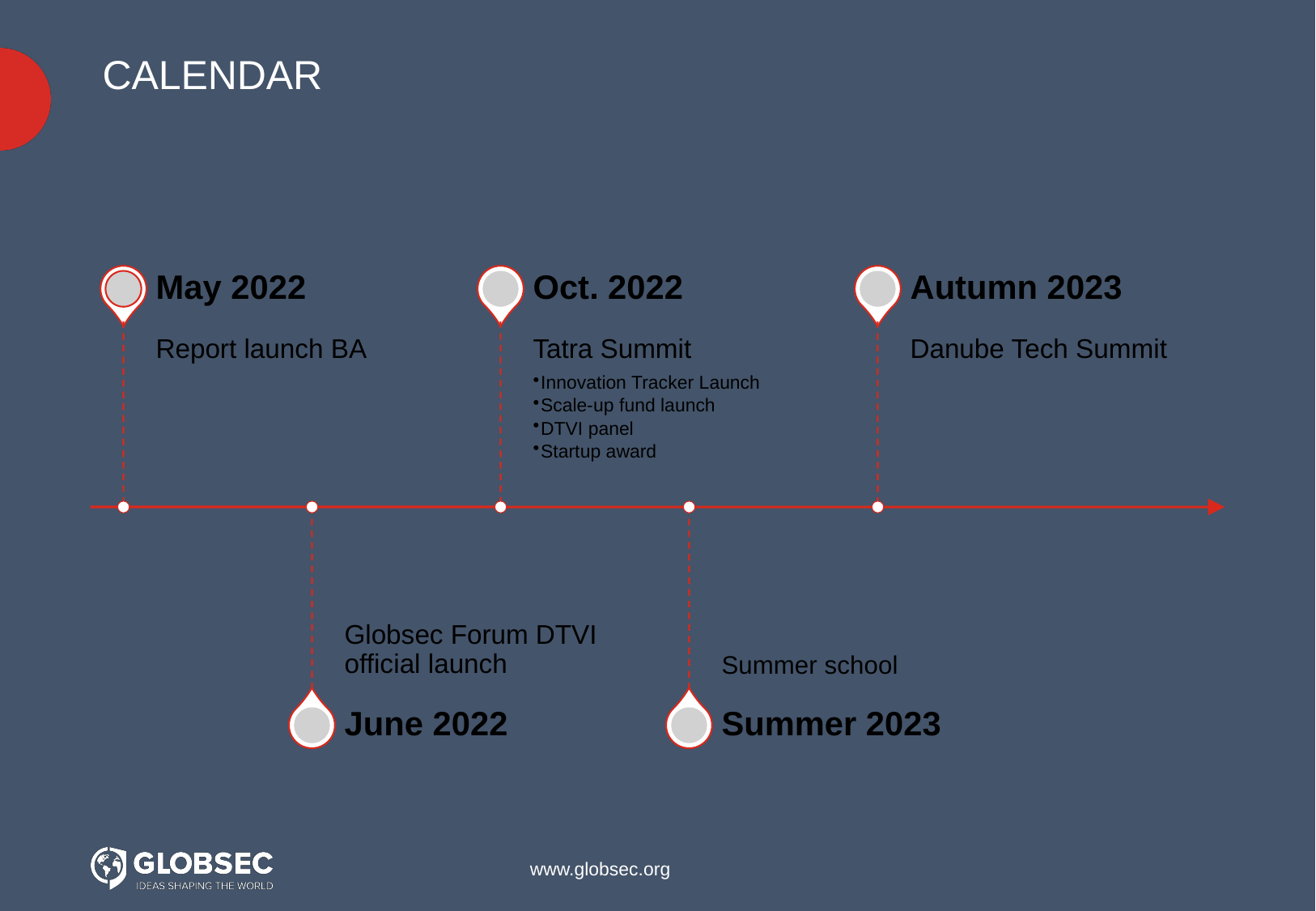

# CALENDAR
Report launch BA
May 2022
Globsec Forum DTVI official launch
June 2022
Tatra Summit
Innovation Tracker Launch
Scale-up fund launch
DTVI panel
Startup award
Oct. 2022
Summer school
Summer 2023
Danube Tech Summit
Autumn 2023
www.globsec.org